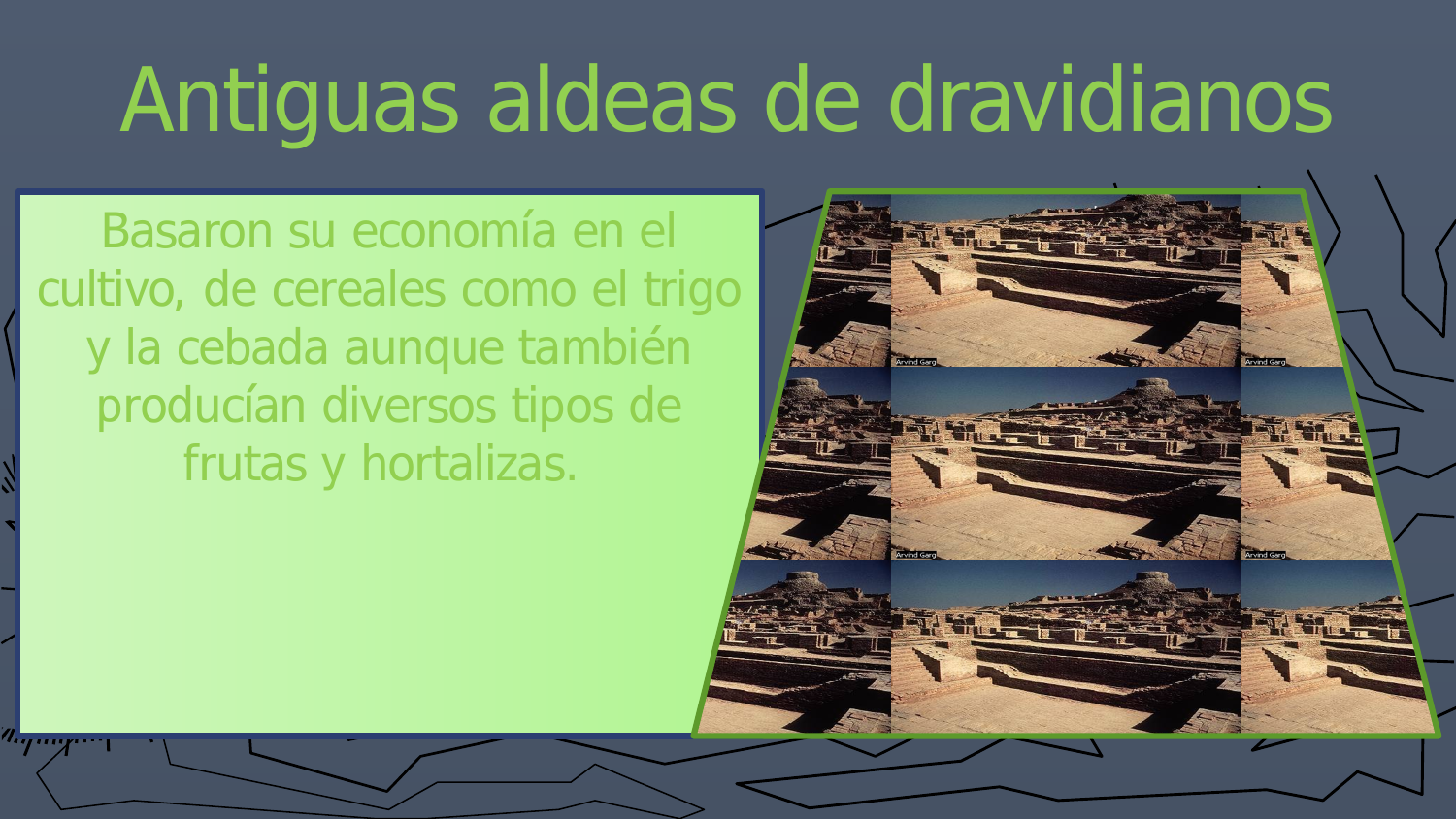

# Antiguas aldeas de dravidianos
Basaron su economía en el cultivo, de cereales como el trigo y la cebada aunque también producían diversos tipos de frutas y hortalizas.